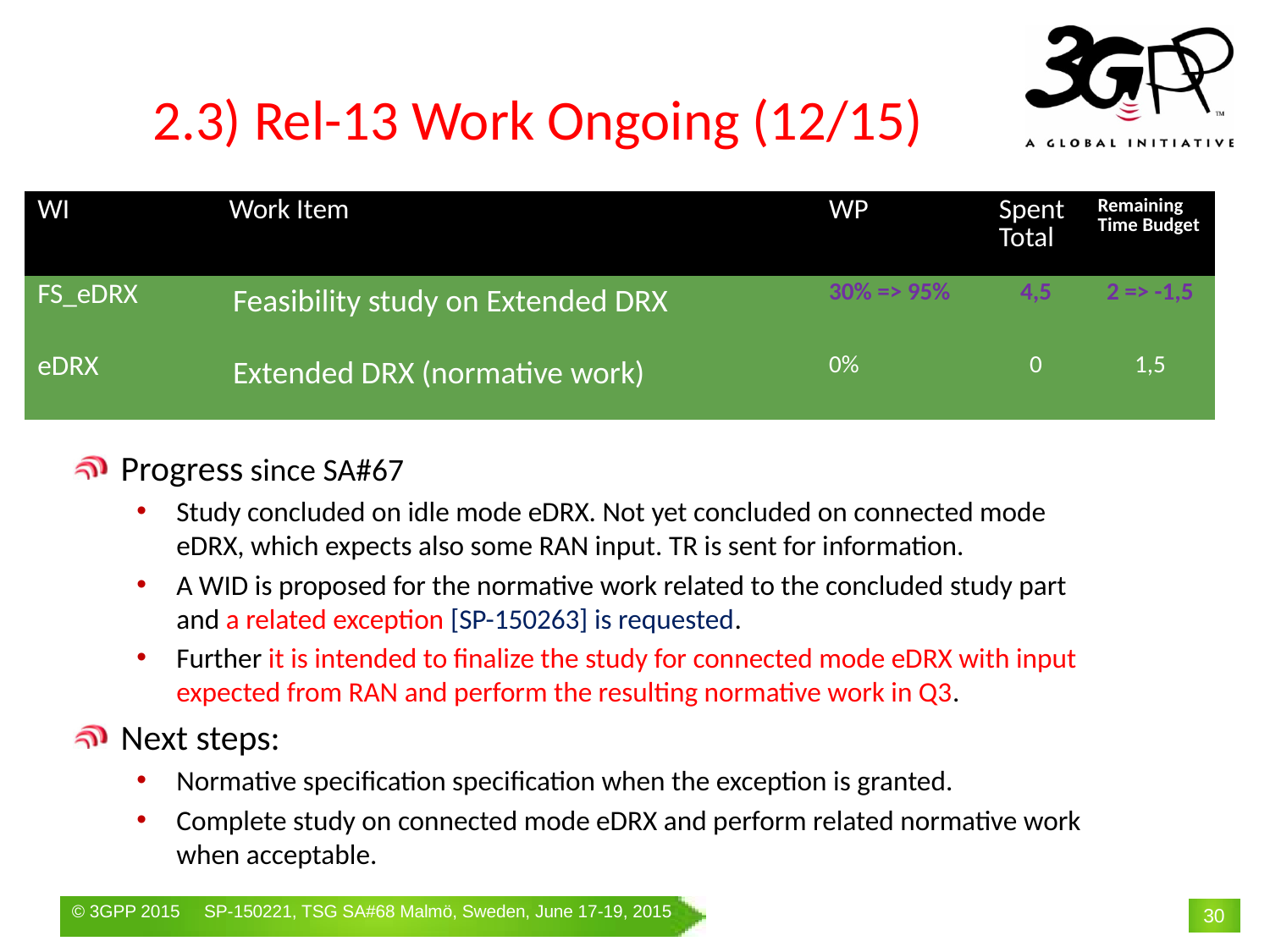

# 2.3) Rel-13 Work Ongoing (12/15)
| WI | Work Item | WP | Spent Total | Remaining Time Budget |
| --- | --- | --- | --- | --- |
| FS\_eDRX | Feasibility study on Extended DRX | 30% => 95% | 4,5 | 2 => -1,5 |
| eDRX | Extended DRX (normative work) | 0% | 0 | 1,5 |
Progress since SA#67
Study concluded on idle mode eDRX. Not yet concluded on connected mode eDRX, which expects also some RAN input. TR is sent for information.
A WID is proposed for the normative work related to the concluded study part and a related exception [SP-150263] is requested.
Further it is intended to finalize the study for connected mode eDRX with input expected from RAN and perform the resulting normative work in Q3.
Next steps:
Normative specification specification when the exception is granted.
Complete study on connected mode eDRX and perform related normative work when acceptable.